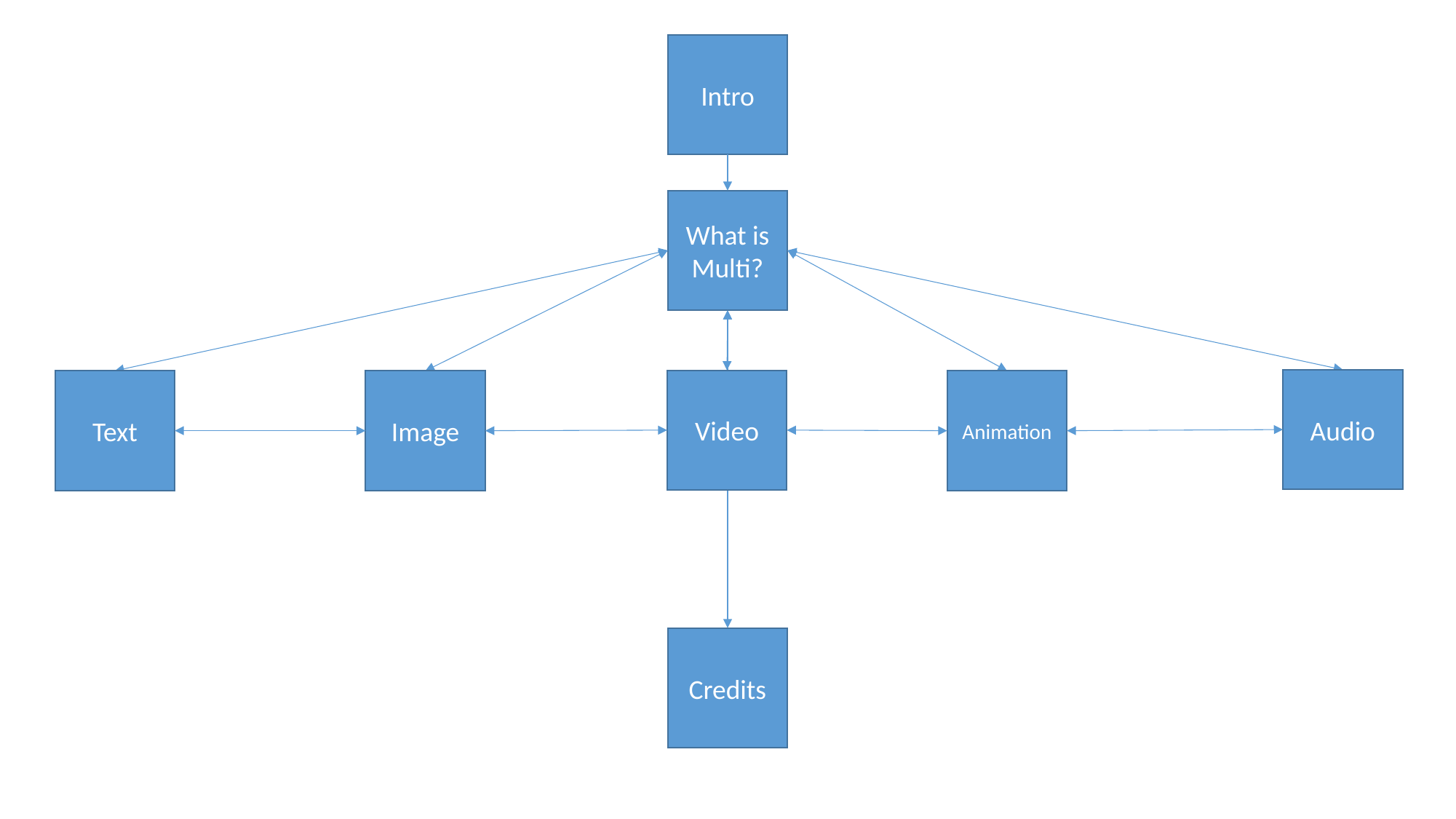

Intro
What is Multi?
Audio
Video
Text
Image
Animation
Credits